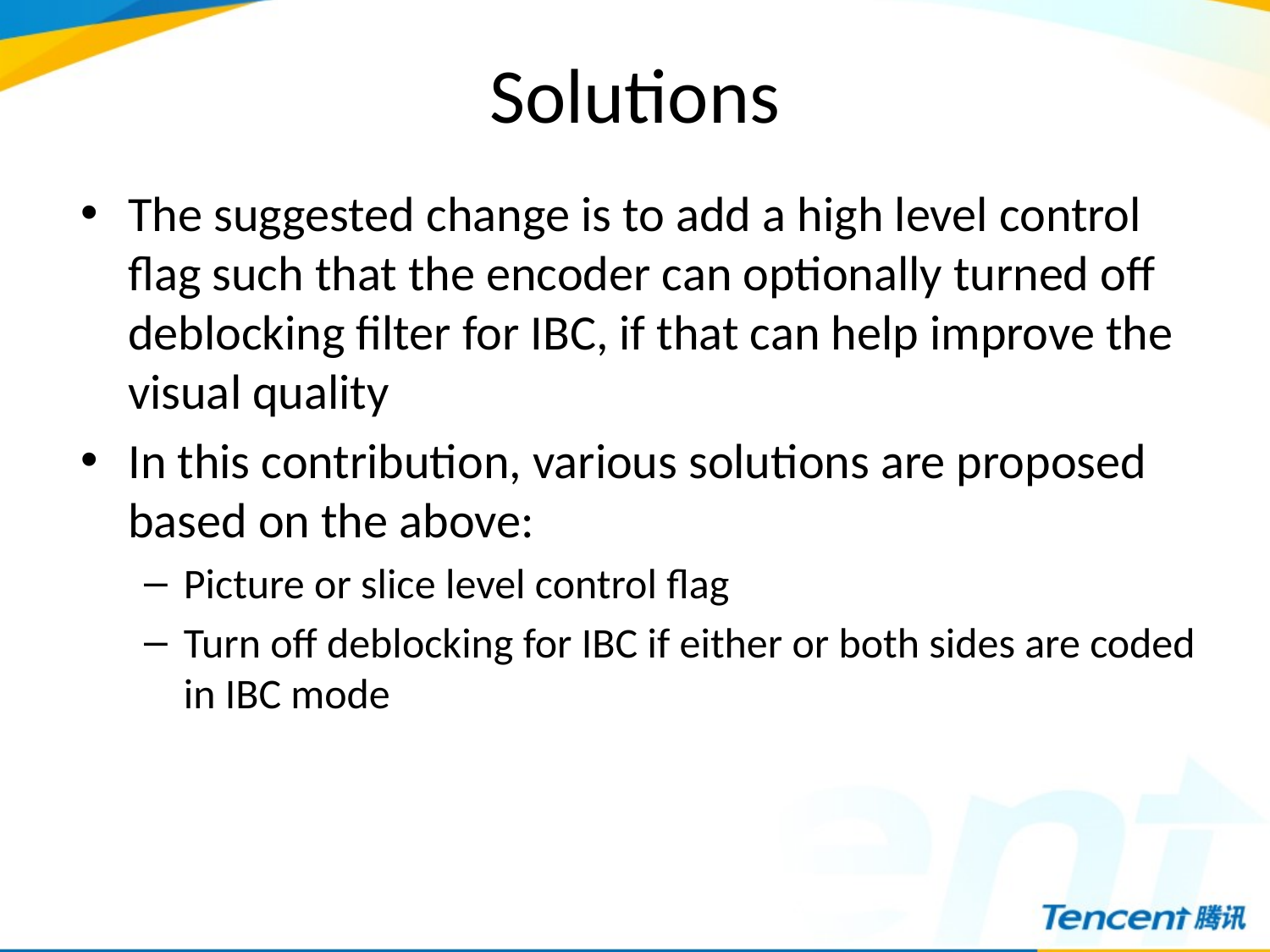

# Solutions
The suggested change is to add a high level control flag such that the encoder can optionally turned off deblocking filter for IBC, if that can help improve the visual quality
In this contribution, various solutions are proposed based on the above:
Picture or slice level control flag
Turn off deblocking for IBC if either or both sides are coded in IBC mode